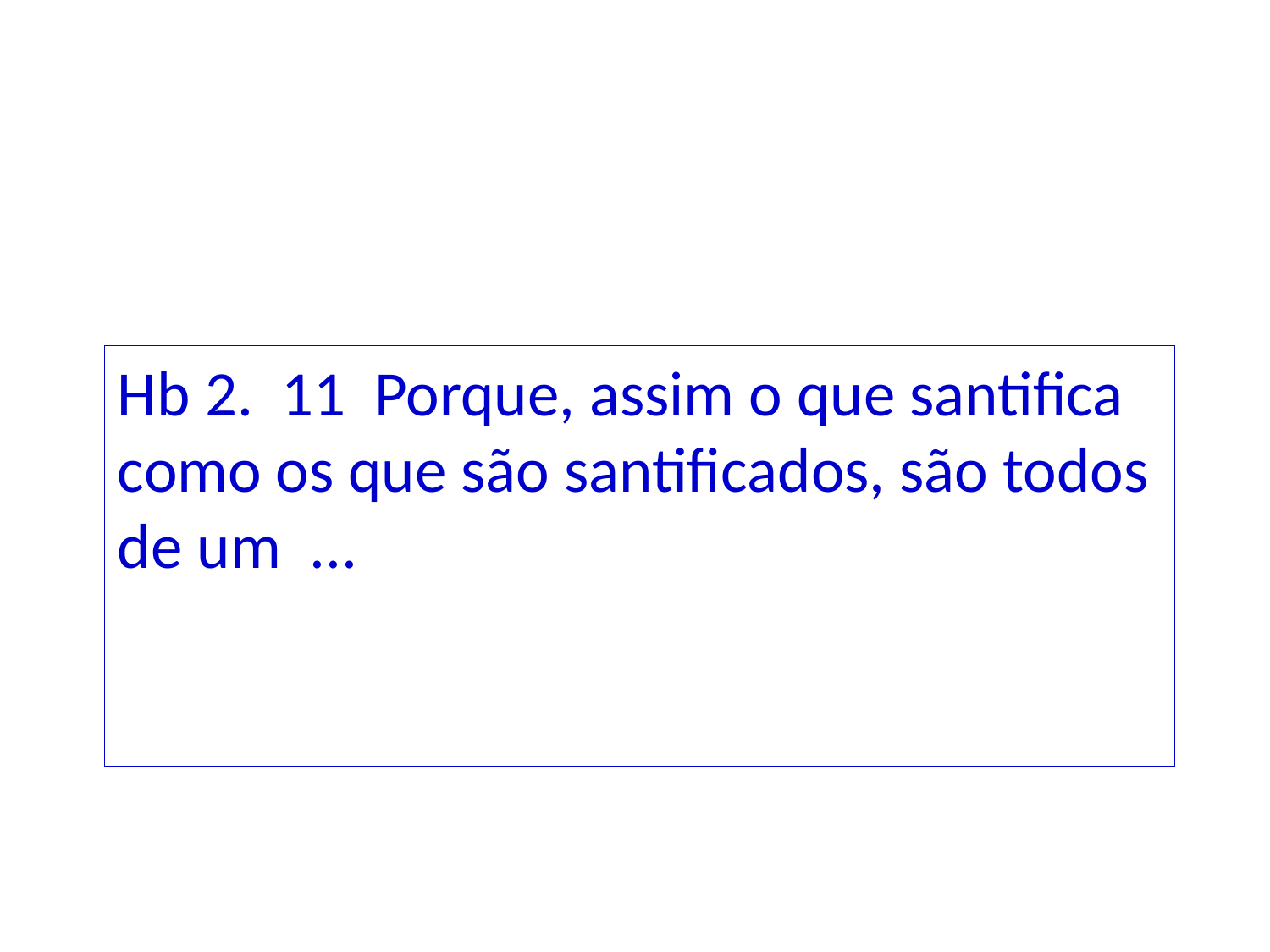

Hb 2.  11  Porque, assim o que santifica como os que são santificados, são todos de um  ...